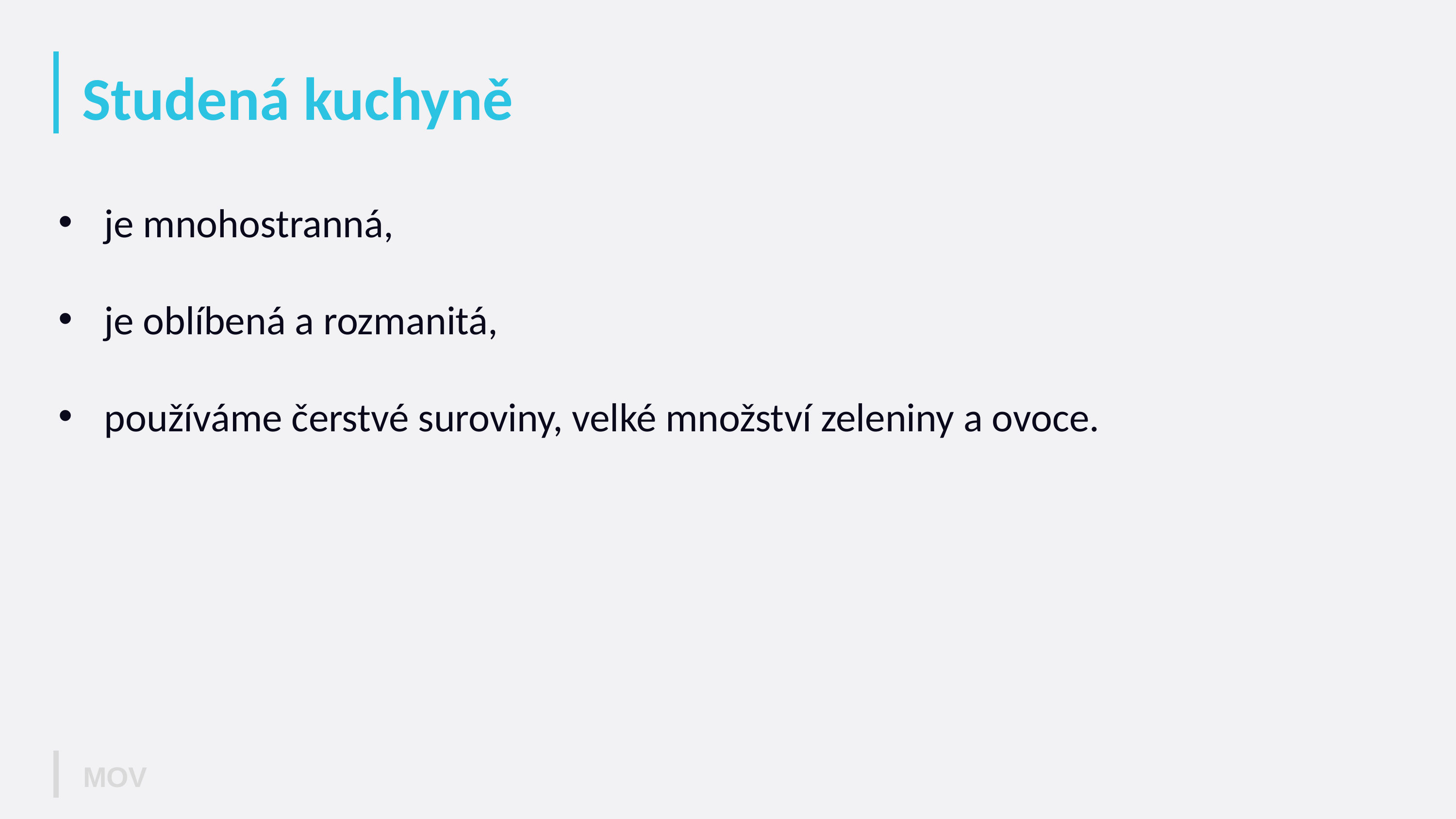

# Studená kuchyně
je mnohostranná,

je oblíbená a rozmanitá,
používáme čerstvé suroviny, velké množství zeleniny a ovoce.